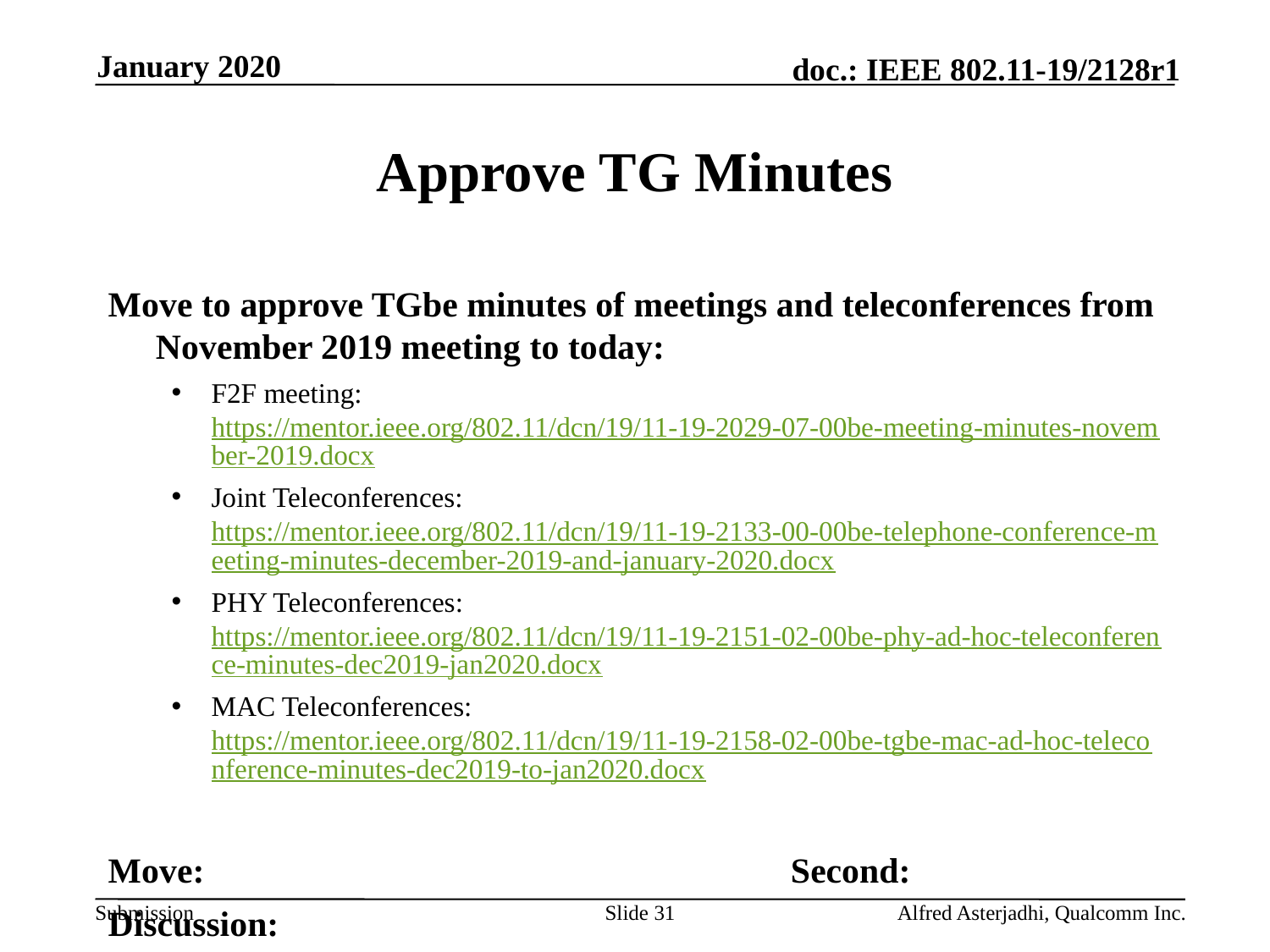

January 2020
# Approve TG Minutes
Move to approve TGbe minutes of meetings and teleconferences from November 2019 meeting to today:
F2F meeting: https://mentor.ieee.org/802.11/dcn/19/11-19-2029-07-00be-meeting-minutes-november-2019.docx
Joint Teleconferences: https://mentor.ieee.org/802.11/dcn/19/11-19-2133-00-00be-telephone-conference-meeting-minutes-december-2019-and-january-2020.docx
PHY Teleconferences: https://mentor.ieee.org/802.11/dcn/19/11-19-2151-02-00be-phy-ad-hoc-teleconference-minutes-dec2019-jan2020.docx
MAC Teleconferences: https://mentor.ieee.org/802.11/dcn/19/11-19-2158-02-00be-tgbe-mac-ad-hoc-teleconference-minutes-dec2019-to-jan2020.docx

Move: 					Second:
Discussion:
Result:
Slide 31
Alfred Asterjadhi, Qualcomm Inc.